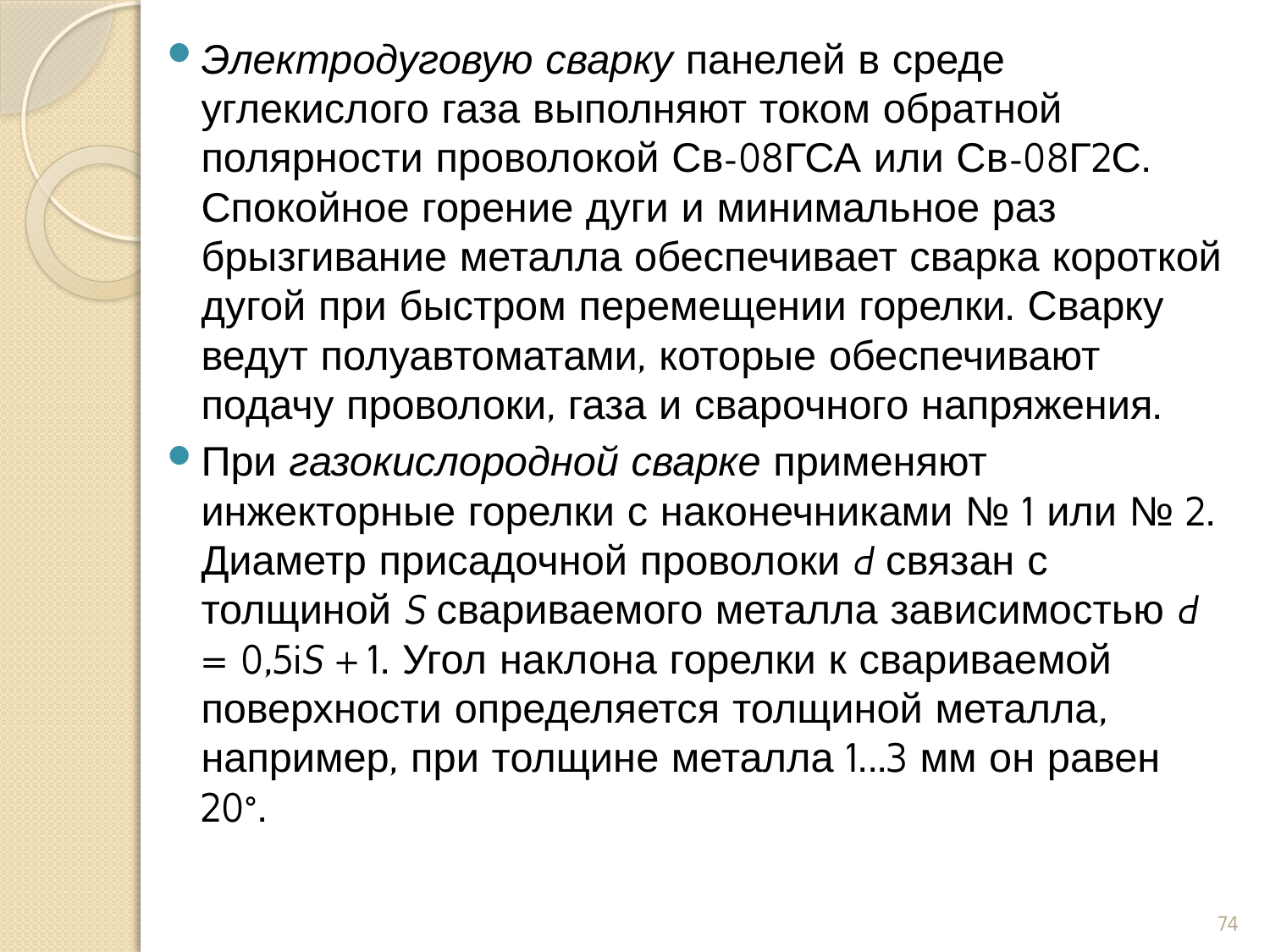

Электродуговую сварку панелей в среде углекислого газа выполняют током обратной полярности проволокой Св-08ГСА или Св-08Г2С. Спокойное горение дуги и минимальное раз­брызгивание металла обеспечивает сварка короткой дугой при быстром перемещении горелки. Сварку ведут полуавтомата­ми, которые обеспечивают подачу проволоки, газа и свароч­ного напряжения.
При газокислородной сварке применяют инжекторные го­релки с наконечниками № 1 или № 2. Диаметр присадочной проволоки d связан с толщиной S свариваемого металла зави­симостью d = 0,5iS + 1. Угол наклона горелки к свариваемой поверхности определяется толщиной металла, например, при толщине металла 1...3 мм он равен 20°.
74